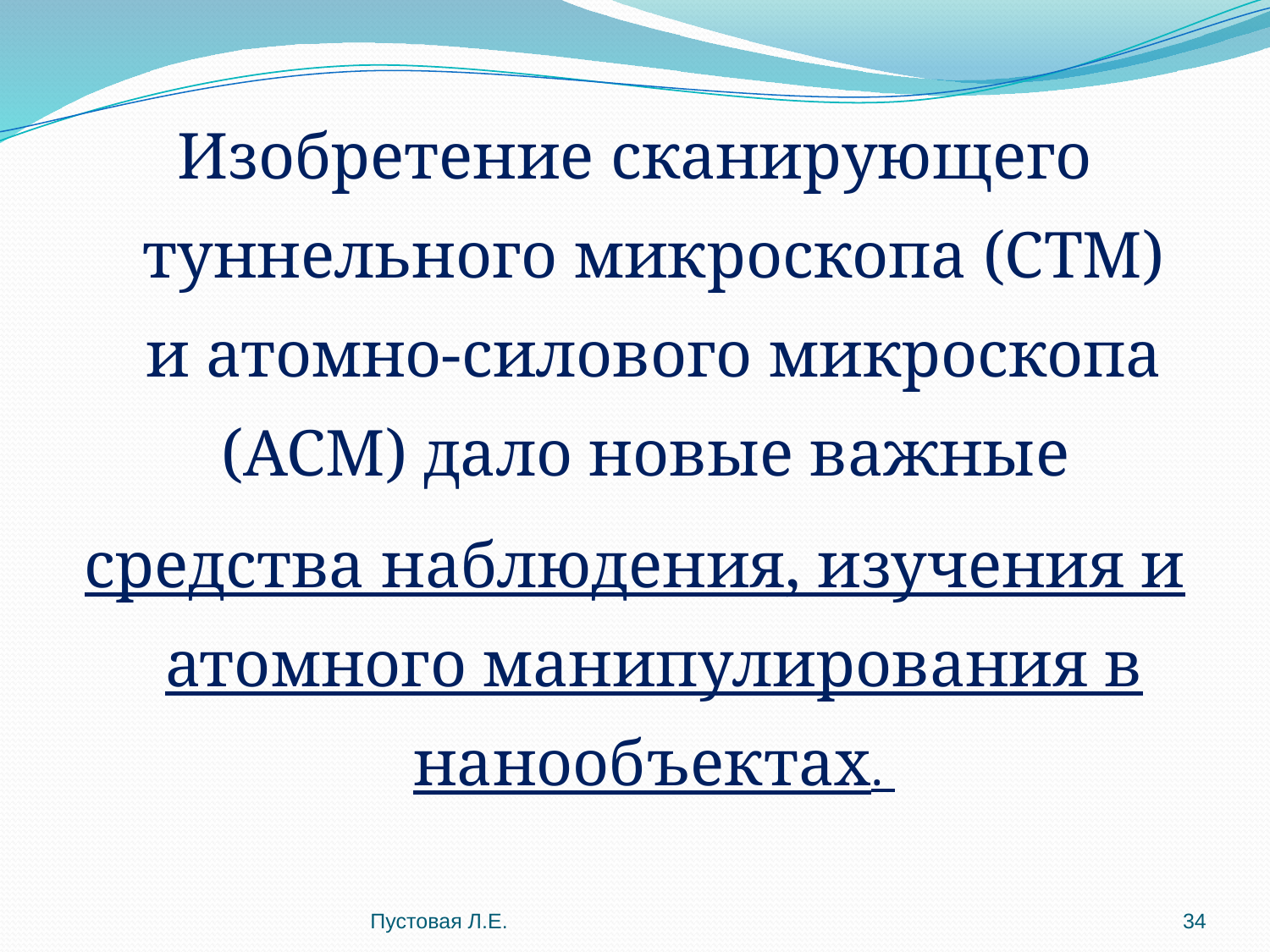

Изобретение сканирующего туннельного микроскопа (СТМ) и атомно-силового микроскопа (АСМ) дало новые важные
средства наблюдения, изучения и атомного манипулирования в нанообъектах.
Пустовая Л.Е.
34